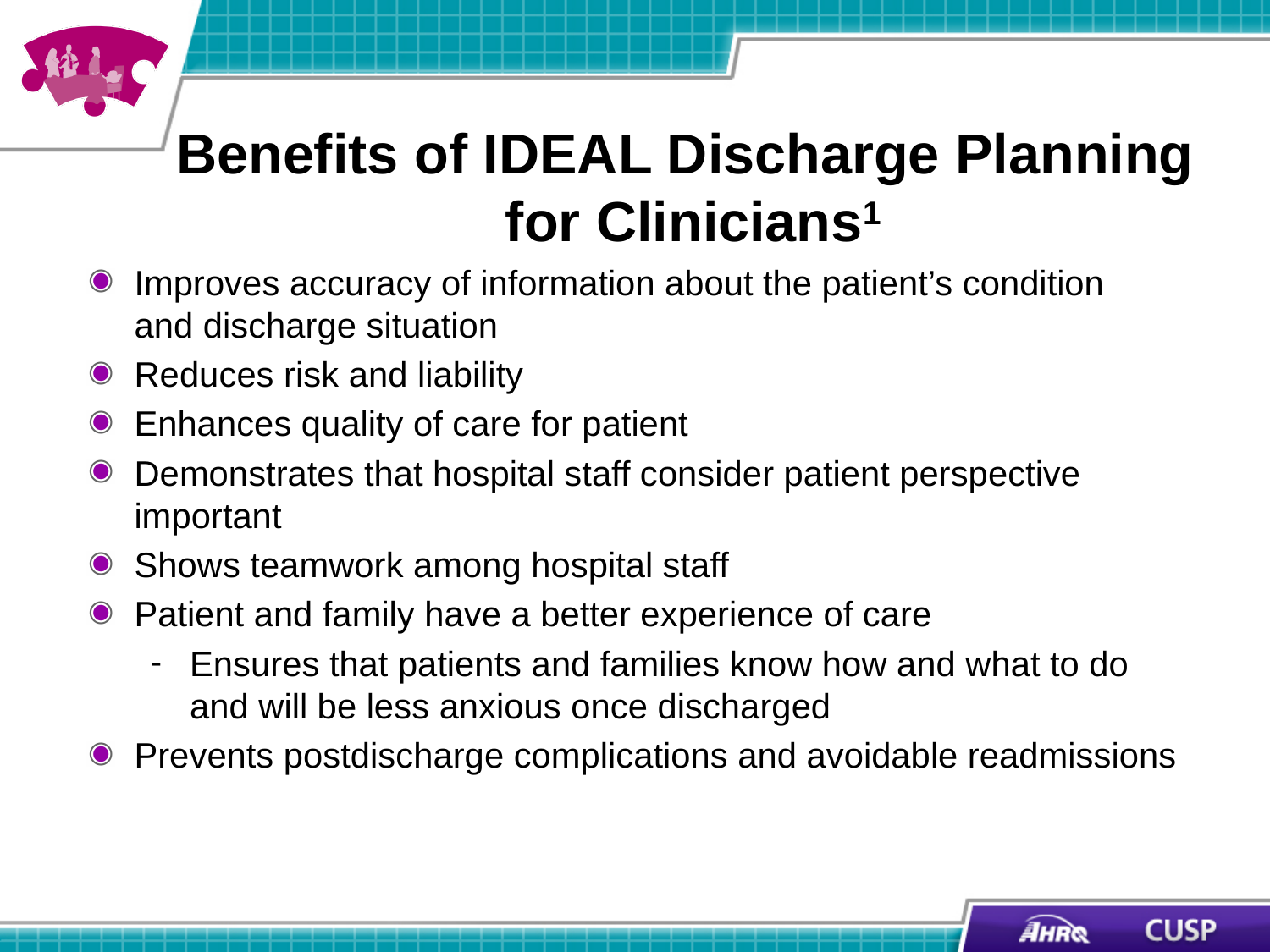

# Benefits of IDEAL Discharge Planning for Clinicians1
Improves accuracy of information about the patient’s condition
and discharge situation
Reduces risk and liability
Enhances quality of care for patient
Demonstrates that hospital staff consider patient perspective important
Shows teamwork among hospital staff
Patient and family have a better experience of care
Ensures that patients and families know how and what to do and will be less anxious once discharged
Prevents postdischarge complications and avoidable readmissions